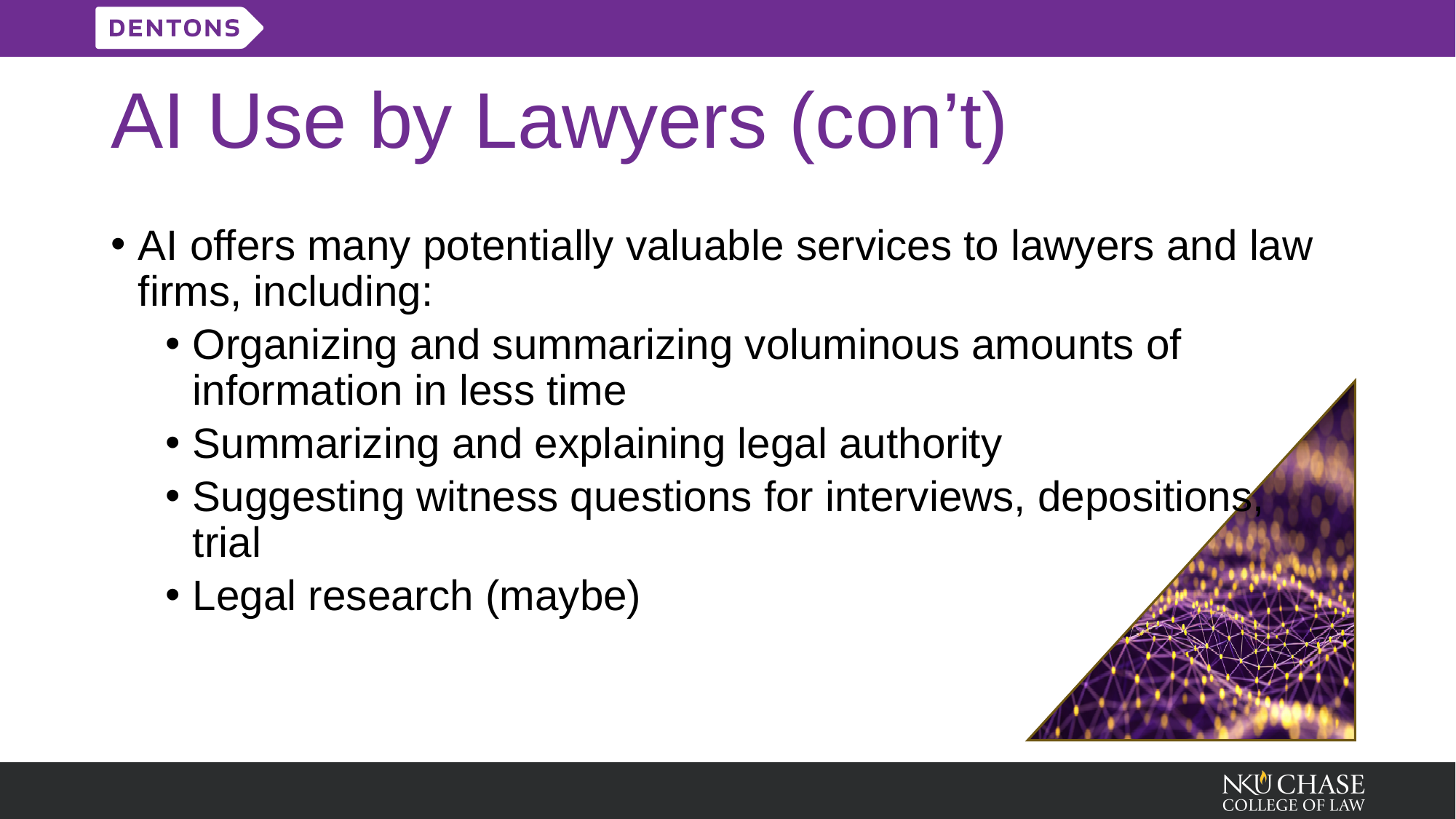

# AI Use by Lawyers (con’t)
AI offers many potentially valuable services to lawyers and law firms, including:
Organizing and summarizing voluminous amounts of information in less time
Summarizing and explaining legal authority
Suggesting witness questions for interviews, depositions, trial
Legal research (maybe)